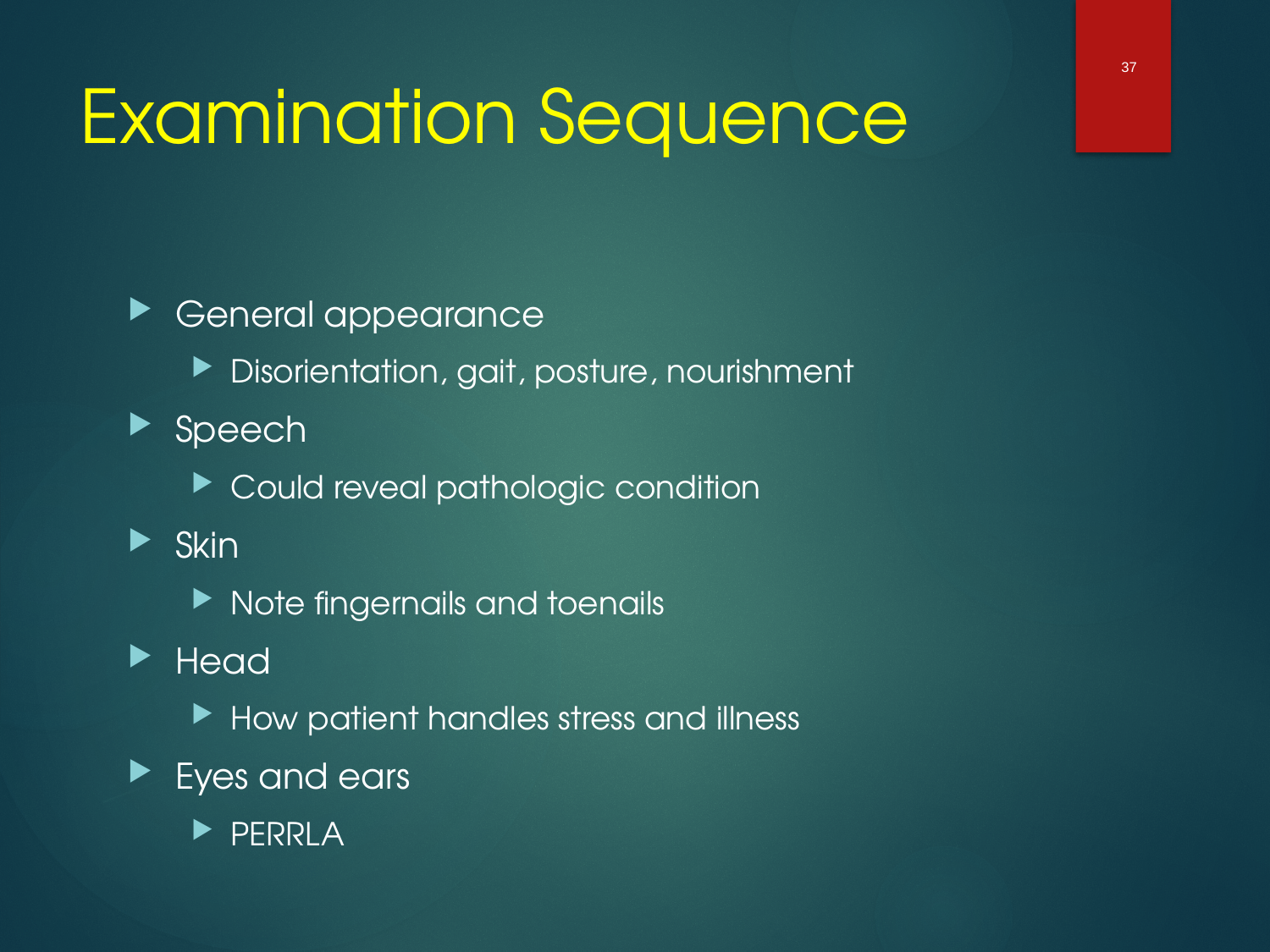

37

# Examination Sequence
General appearance
Disorientation, gait, posture, nourishment
Speech
Could reveal pathologic condition
Skin
Note fingernails and toenails
Head
How patient handles stress and illness
Eyes and ears
PERRLA